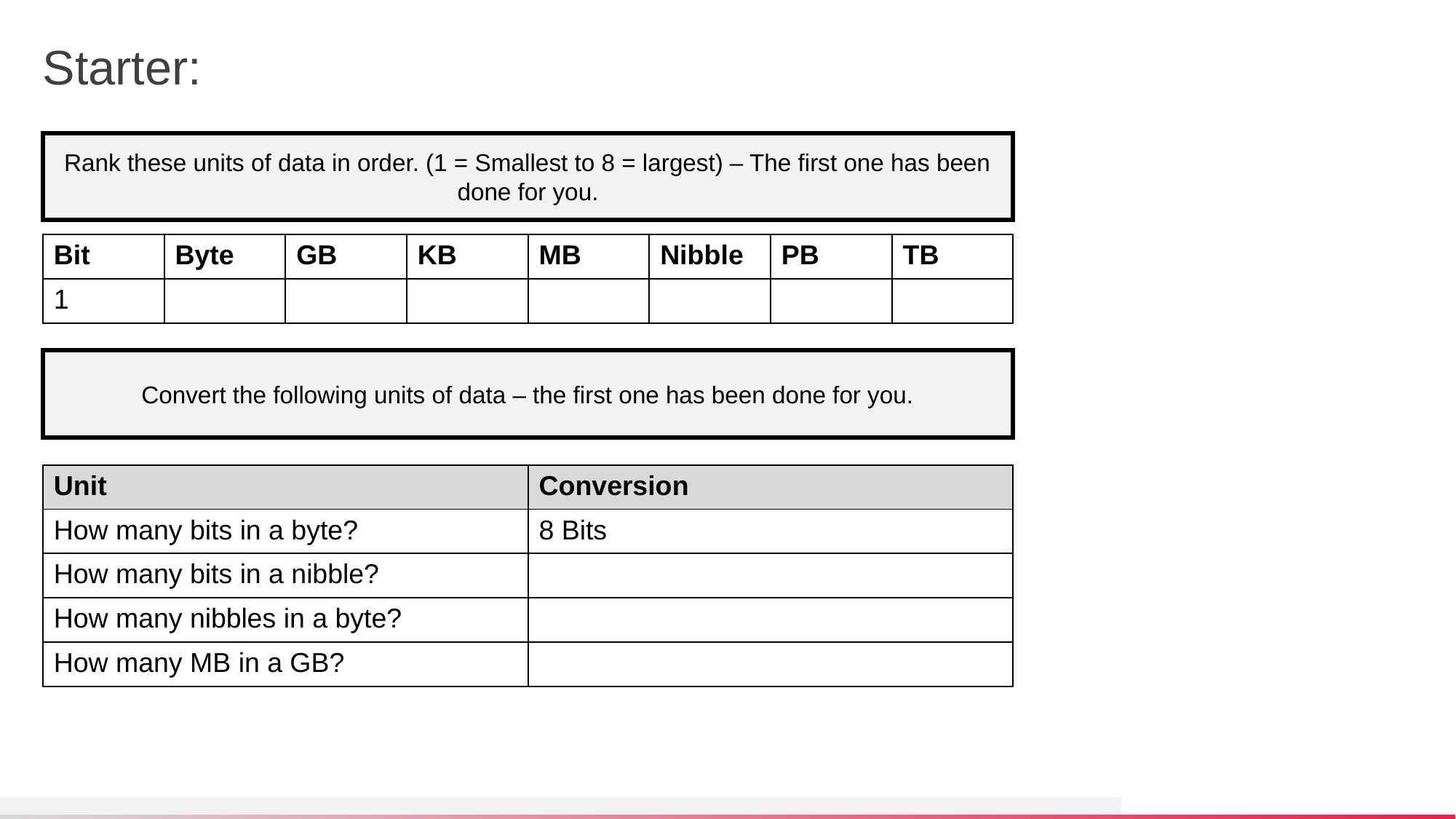

# Starter:
Rank these units of data in order. (1 = Smallest to 8 = largest) – The first one has been done for you.
| Bit | Byte | GB | KB | MB | Nibble | PB | TB |
| --- | --- | --- | --- | --- | --- | --- | --- |
| 1 |  |  |  |  |  |  |  |
Convert the following units of data – the first one has been done for you.
| Unit | Conversion |
| --- | --- |
| How many bits in a byte? | 8 Bits |
| How many bits in a nibble? |  |
| How many nibbles in a byte? |  |
| How many MB in a GB? |  |